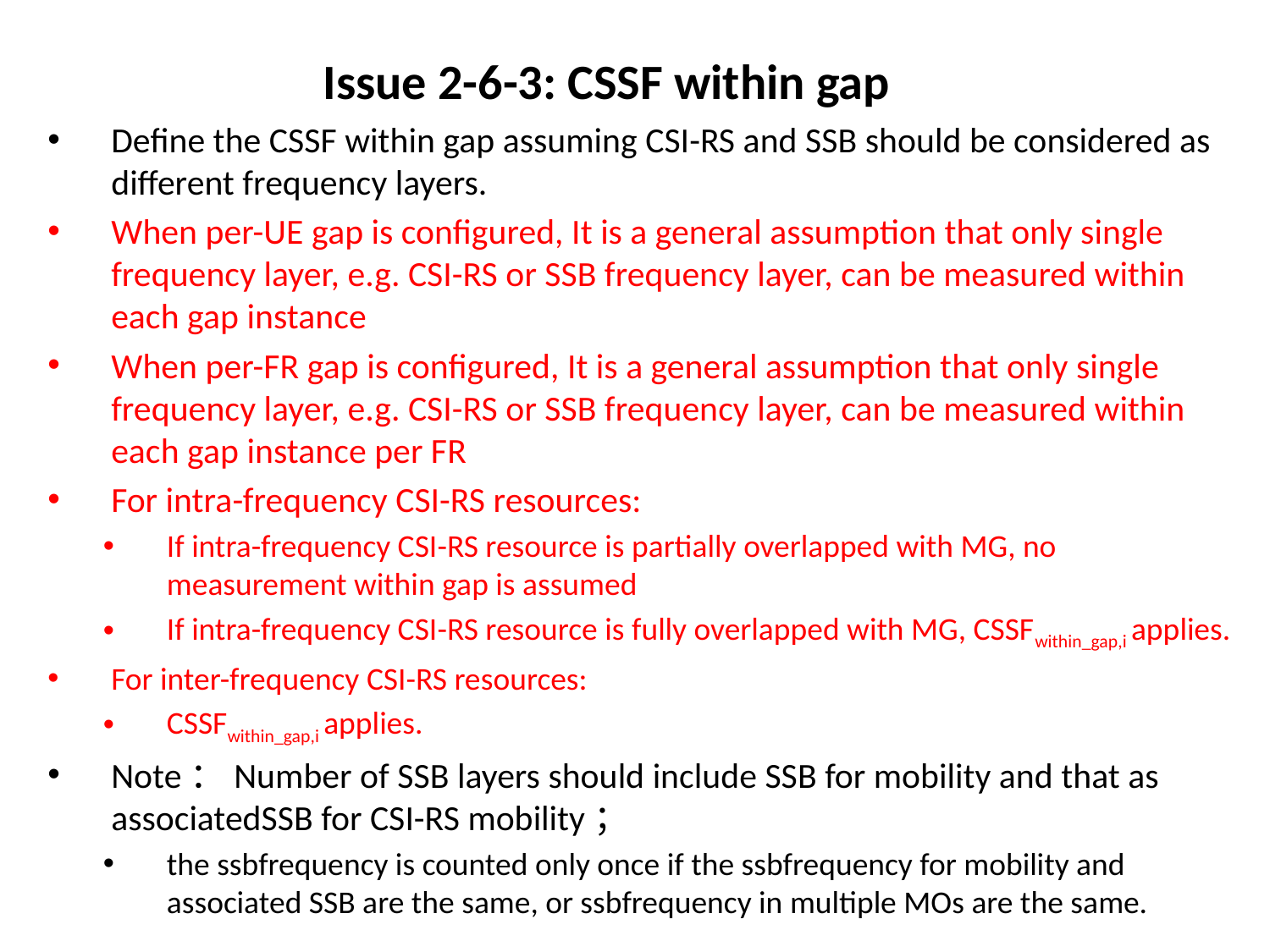

# Issue 2-6-3: CSSF within gap
Define the CSSF within gap assuming CSI-RS and SSB should be considered as different frequency layers.
When per-UE gap is configured, It is a general assumption that only single frequency layer, e.g. CSI-RS or SSB frequency layer, can be measured within each gap instance
When per-FR gap is configured, It is a general assumption that only single frequency layer, e.g. CSI-RS or SSB frequency layer, can be measured within each gap instance per FR
For intra-frequency CSI-RS resources:
If intra-frequency CSI-RS resource is partially overlapped with MG, no measurement within gap is assumed
If intra-frequency CSI-RS resource is fully overlapped with MG, CSSFwithin_gap,i applies.
For inter-frequency CSI-RS resources:
CSSFwithin_gap,i applies.
Note：Number of SSB layers should include SSB for mobility and that as associatedSSB for CSI-RS mobility；
the ssbfrequency is counted only once if the ssbfrequency for mobility and associated SSB are the same, or ssbfrequency in multiple MOs are the same.